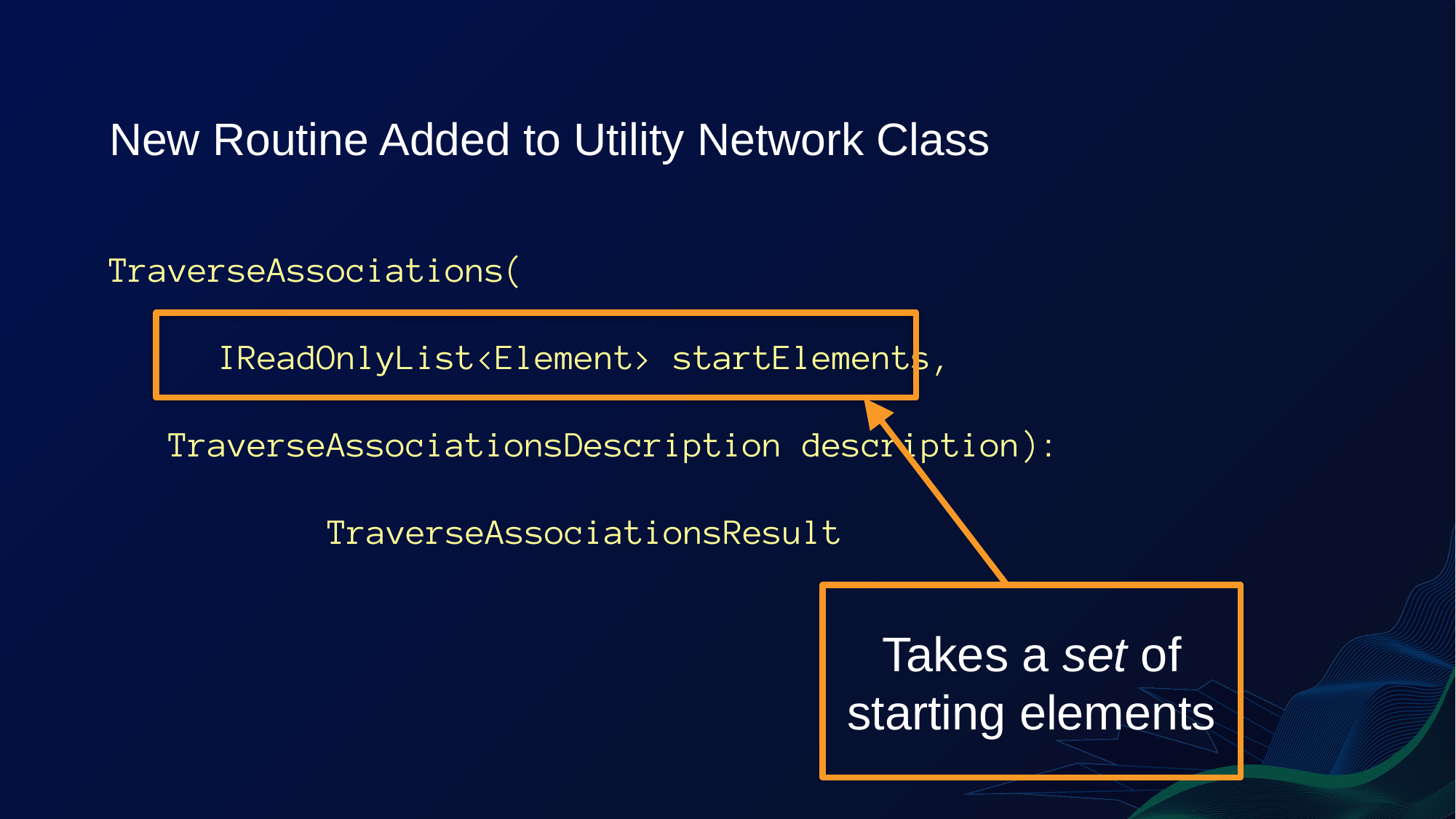

# New Routine Added to Utility Network Class
TraverseAssociations(
	IReadOnlyList<Element> startElements,
   TraverseAssociationsDescription description):
		TraverseAssociationsResult

Takes a set of starting elements